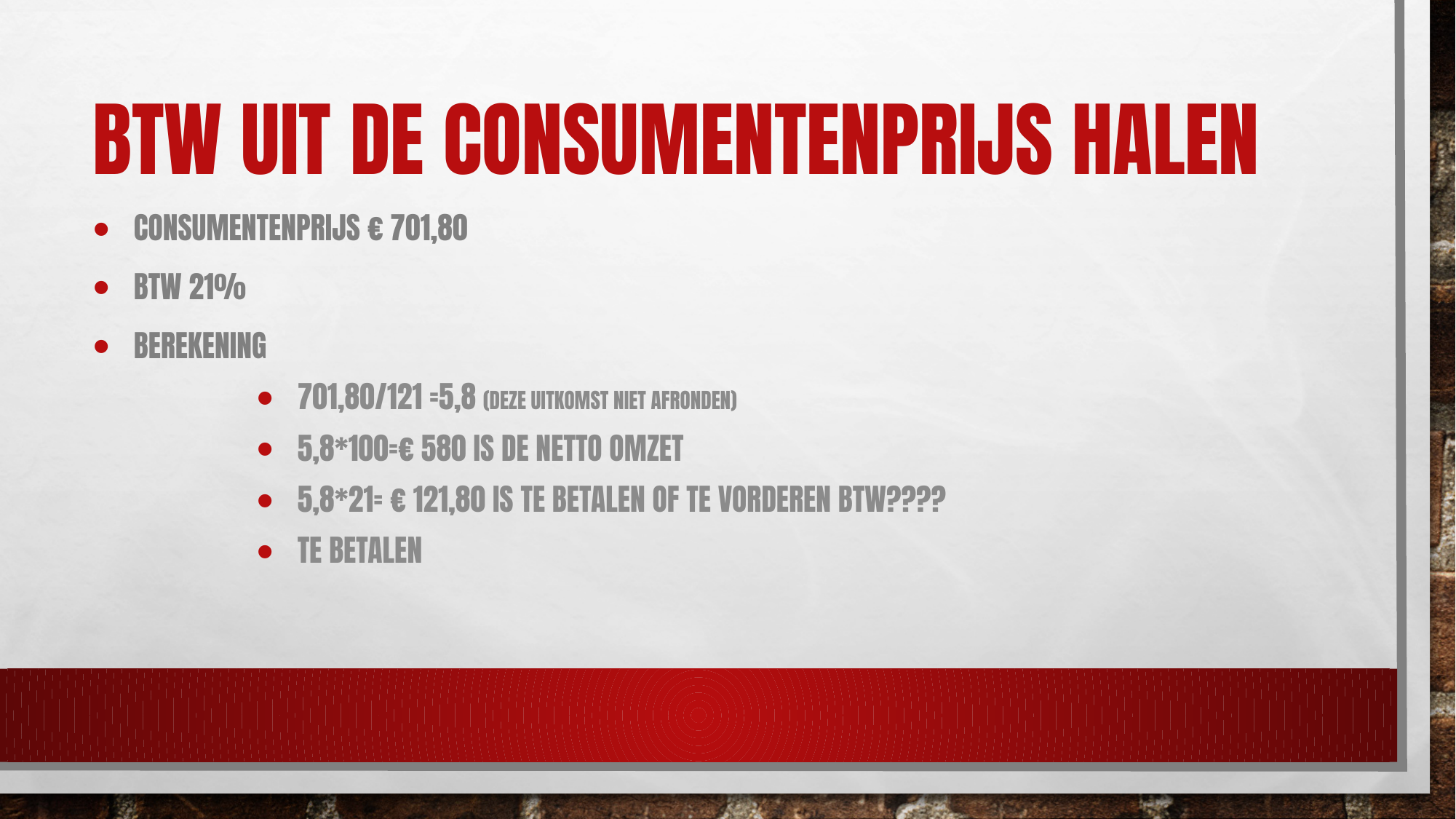

# Btw uit de consumentenprijs halen
Consumentenprijs € 701,80
Btw 21%
Berekening
701,80/121 =5,8 (deze uitkomst niet afronden)
5,8*100=€ 580 is de netto omzet
5,8*21= € 121,80 is te betalen of te vorderen btw????
Te betalen